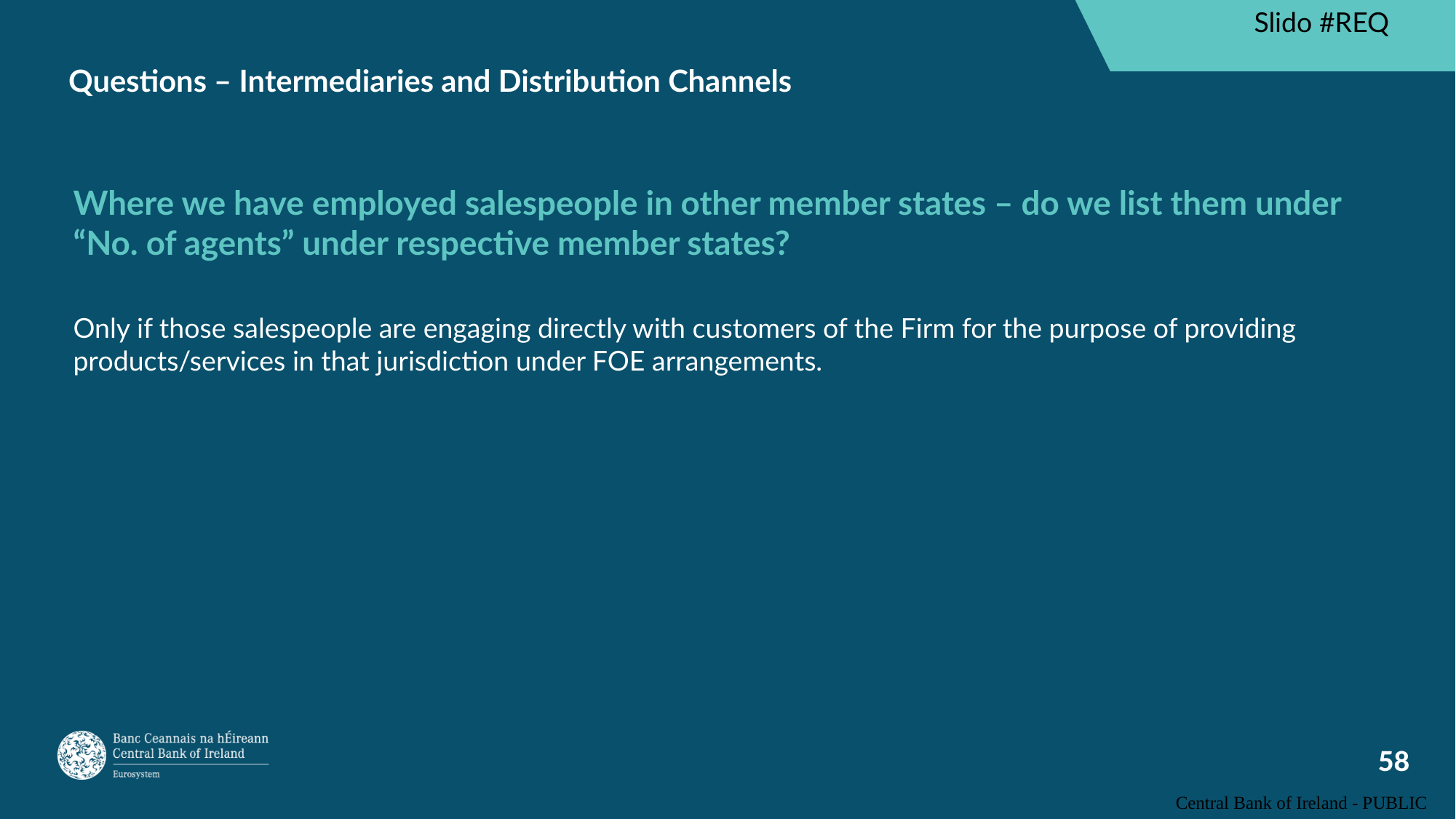

Slido #REQ
# Questions – Intermediaries and Distribution Channels
Where we have employed salespeople in other member states – do we list them under “No. of agents” under respective member states?
Only if those salespeople are engaging directly with customers of the Firm for the purpose of providing products/services in that jurisdiction under FOE arrangements.

Central Bank of Ireland - PUBLIC